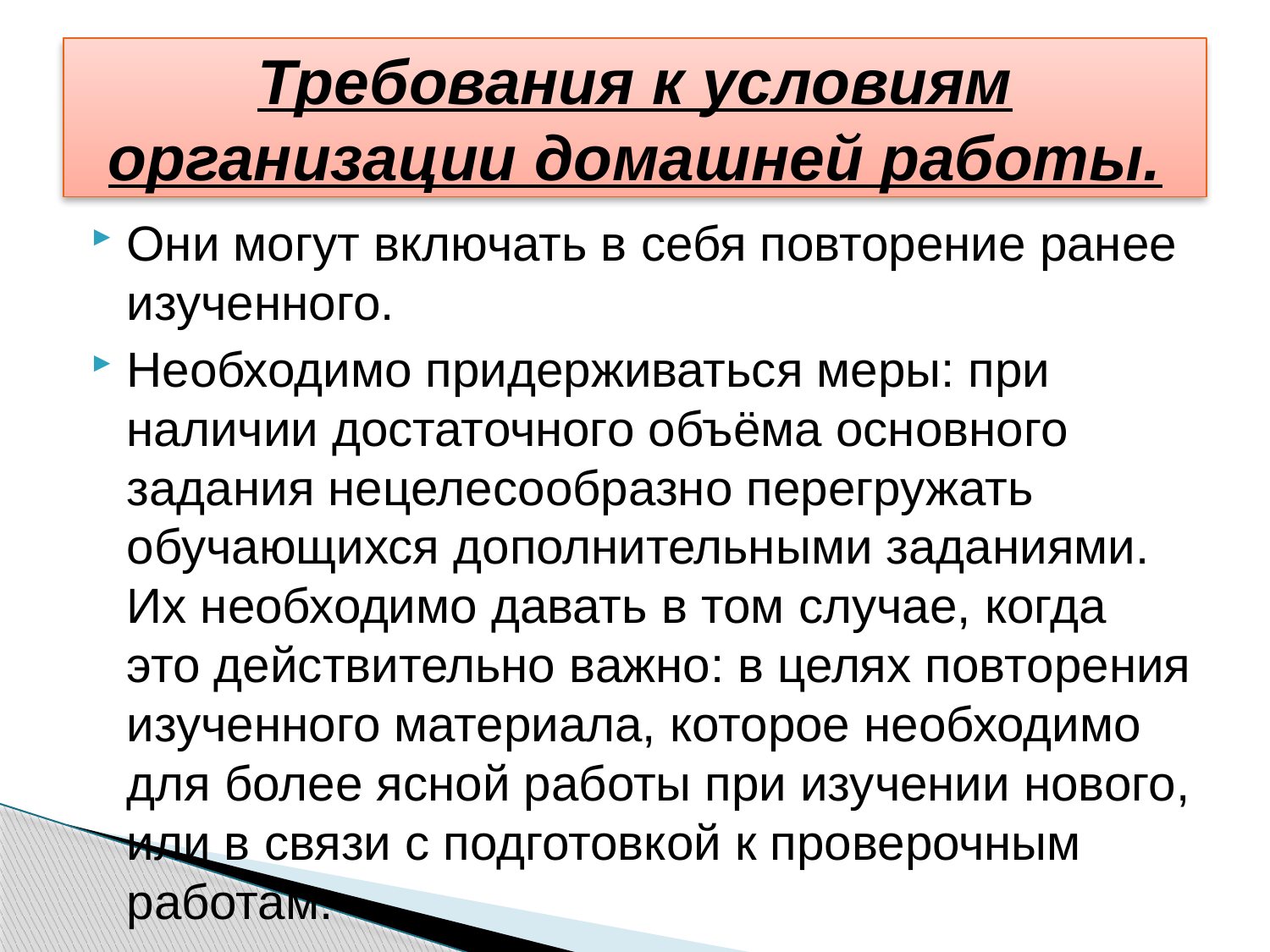

# Требования к условиям организации домашней работы.
Они могут включать в себя повторение ранее изученного.
Необходимо придерживаться меры: при наличии достаточного объёма основного задания нецелесообразно перегружать обучающихся дополнительными заданиями. Их необходимо давать в том случае, когда это действительно важно: в целях повторения изученного материала, которое необходимо для более ясной работы при изучении нового, или в связи с подготовкой к проверочным работам.